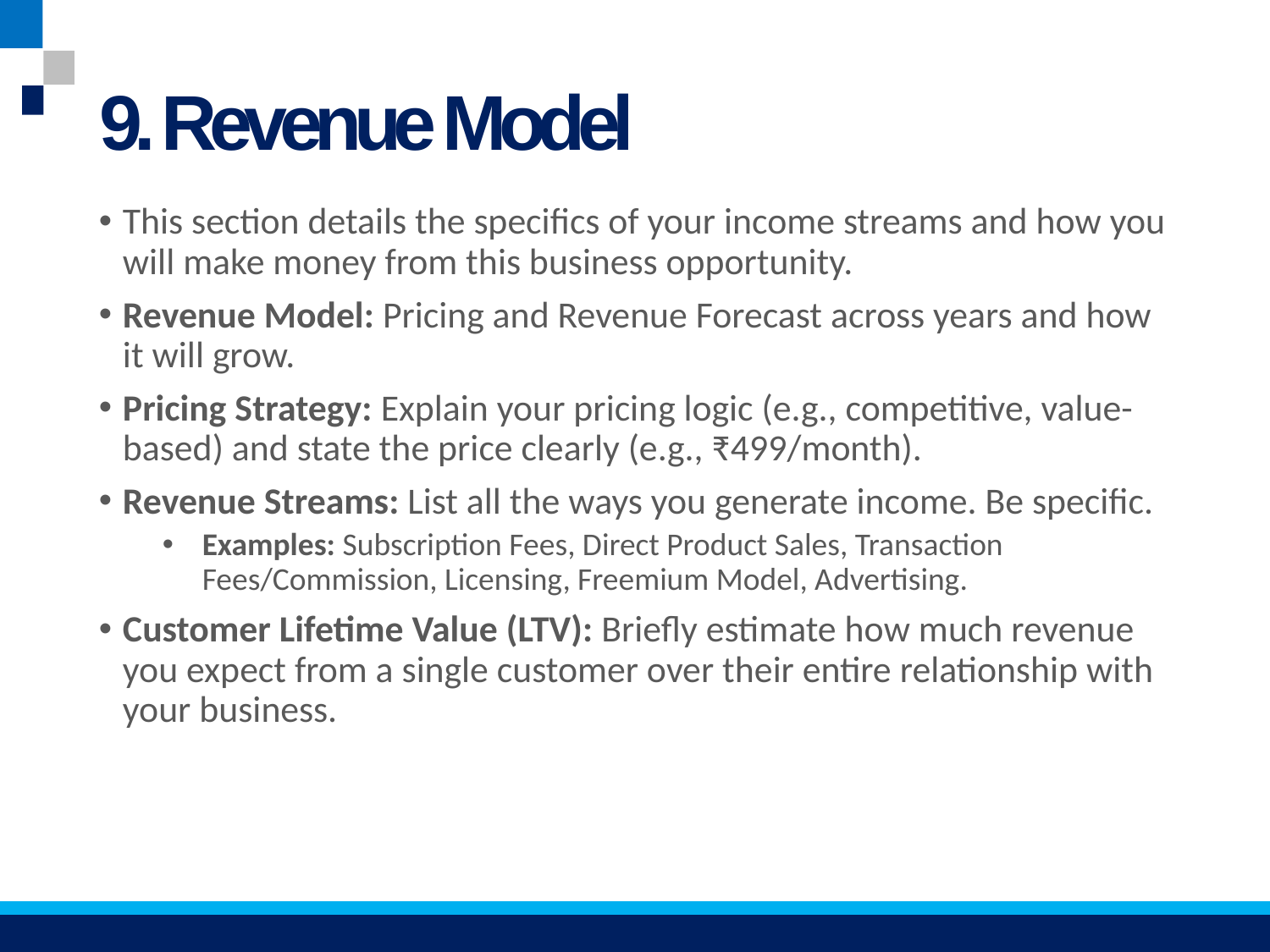

# 9. Revenue Model
This section details the specifics of your income streams and how you will make money from this business opportunity.
Revenue Model: Pricing and Revenue Forecast across years and how it will grow.
Pricing Strategy: Explain your pricing logic (e.g., competitive, value-based) and state the price clearly (e.g., ₹499/month).
Revenue Streams: List all the ways you generate income. Be specific.
Examples: Subscription Fees, Direct Product Sales, Transaction Fees/Commission, Licensing, Freemium Model, Advertising.
Customer Lifetime Value (LTV): Briefly estimate how much revenue you expect from a single customer over their entire relationship with your business.